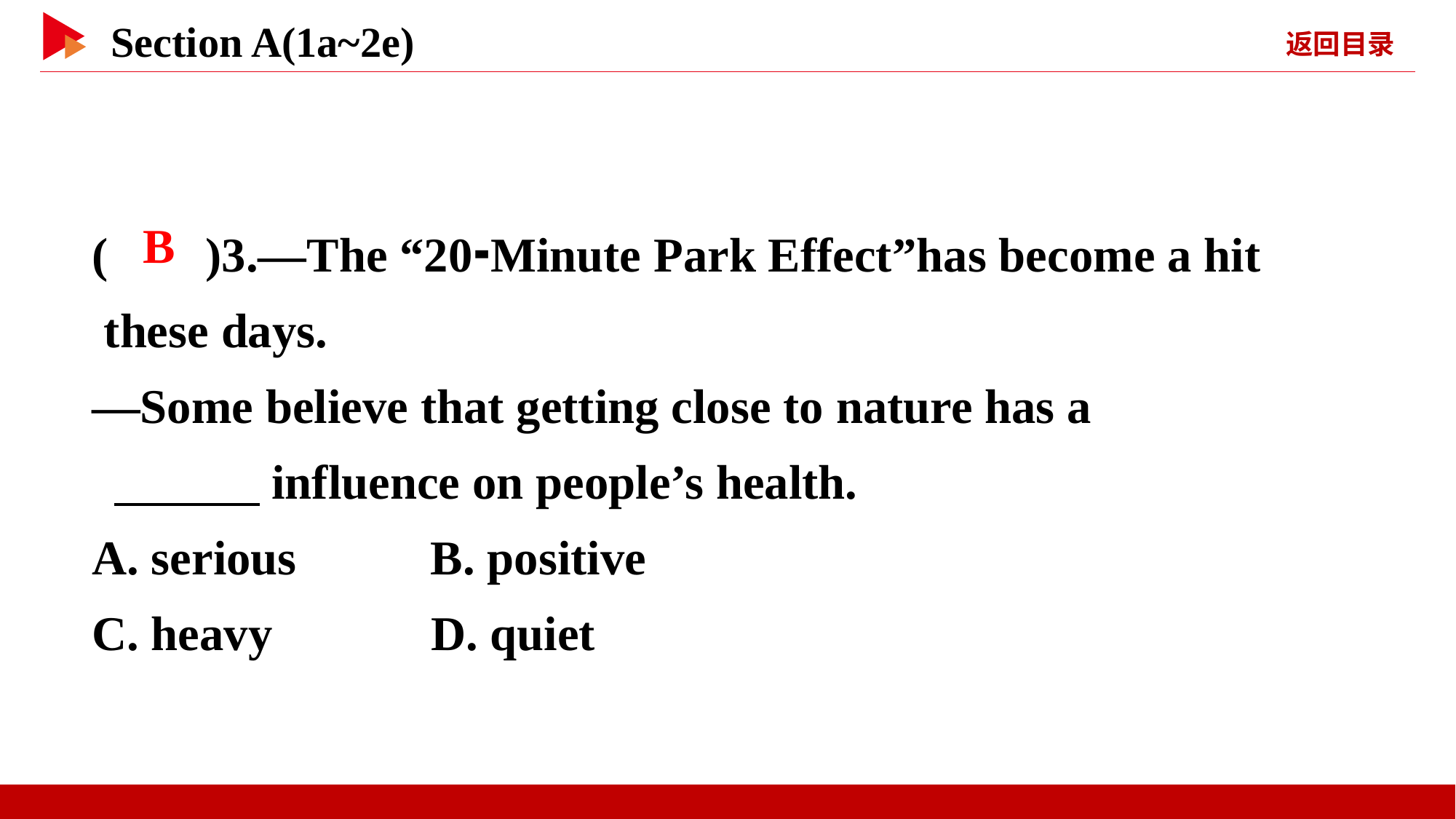

(        )3.—The “20⁃Minute Park Effect”has become a hit
 these days.
—Some believe that getting close to nature has a
 　　　influence on people’s health.
A. serious           B. positive
C. heavy             D. quiet
   B